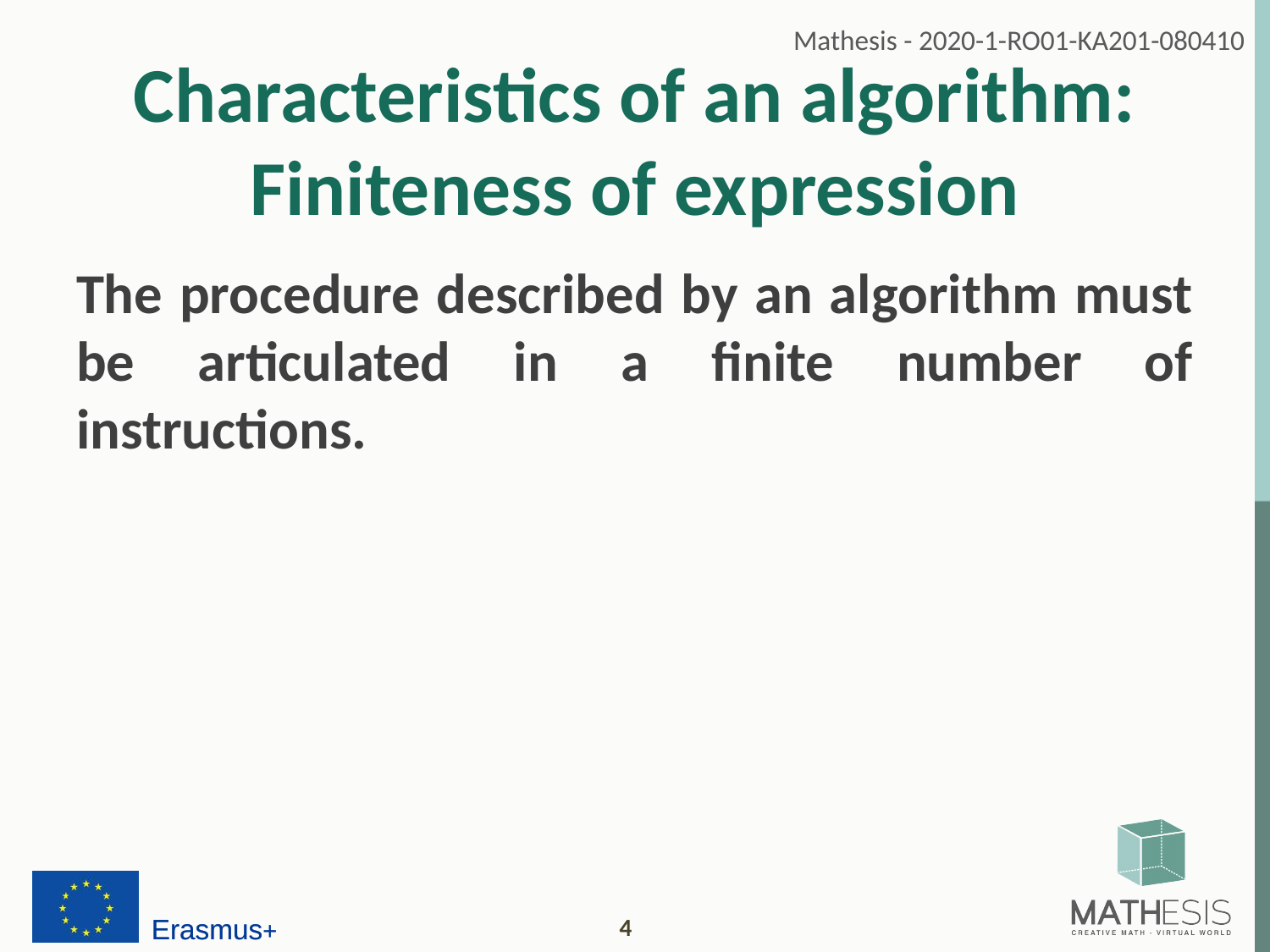

# Characteristics of an algorithm: Finiteness of expression
The procedure described by an algorithm must be articulated in a finite number of instructions.